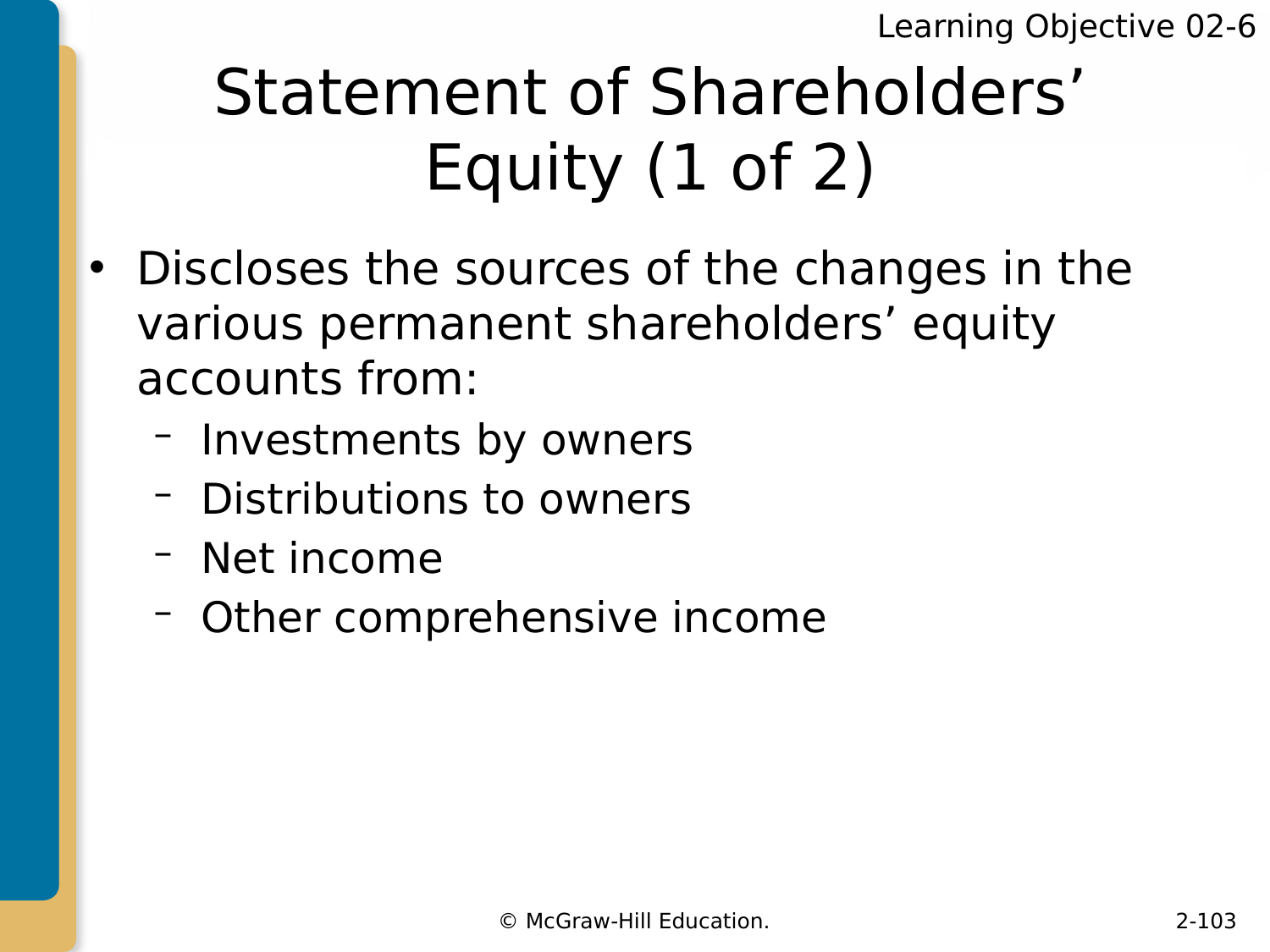

Learning Objective 02-6
# Statement of Shareholders’ Equity (1 of 2)
Discloses the sources of the changes in the various permanent shareholders’ equity accounts from:
Investments by owners
Distributions to owners
Net income
Other comprehensive income